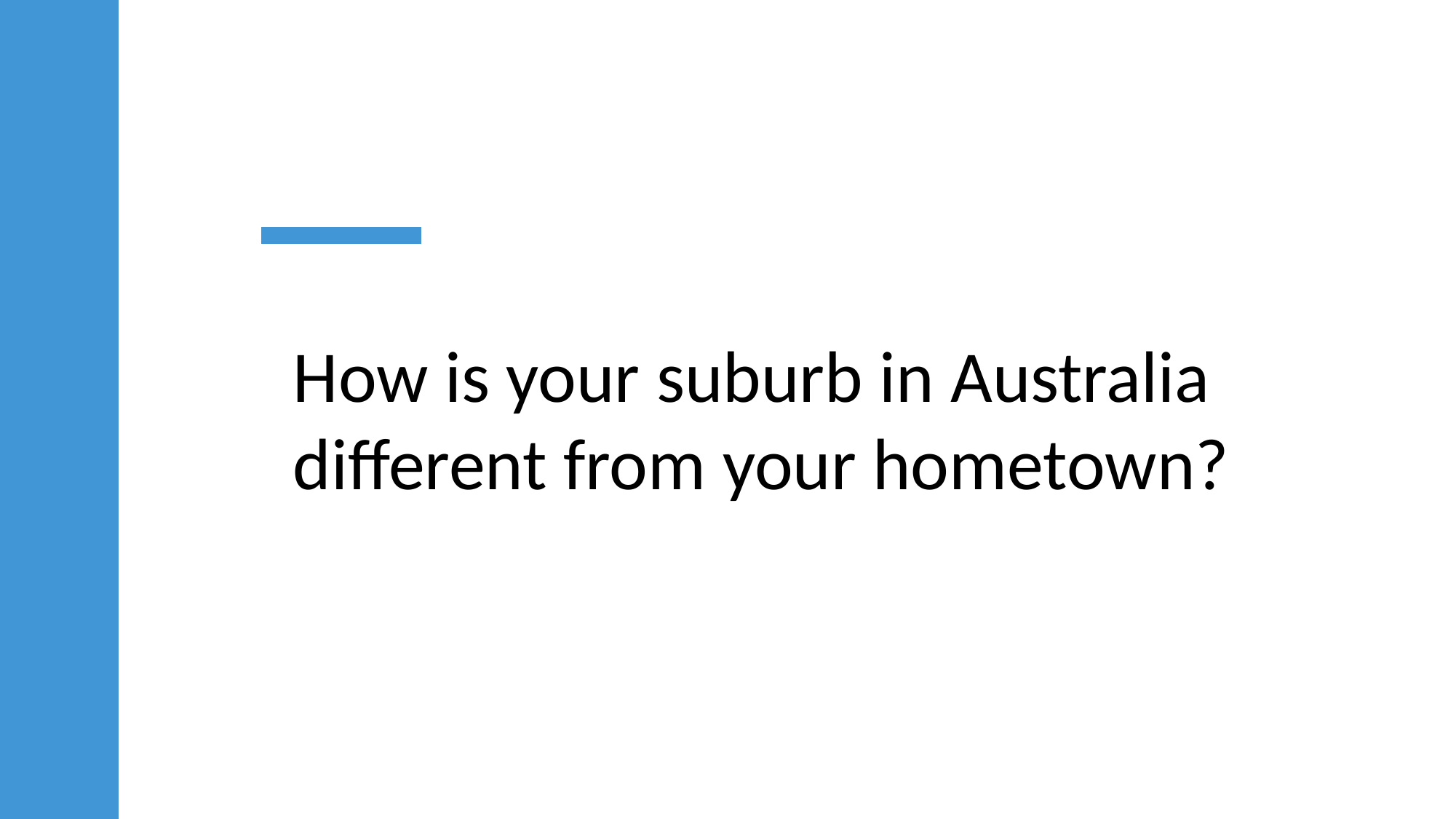

How is your suburb in Australia different from your hometown?